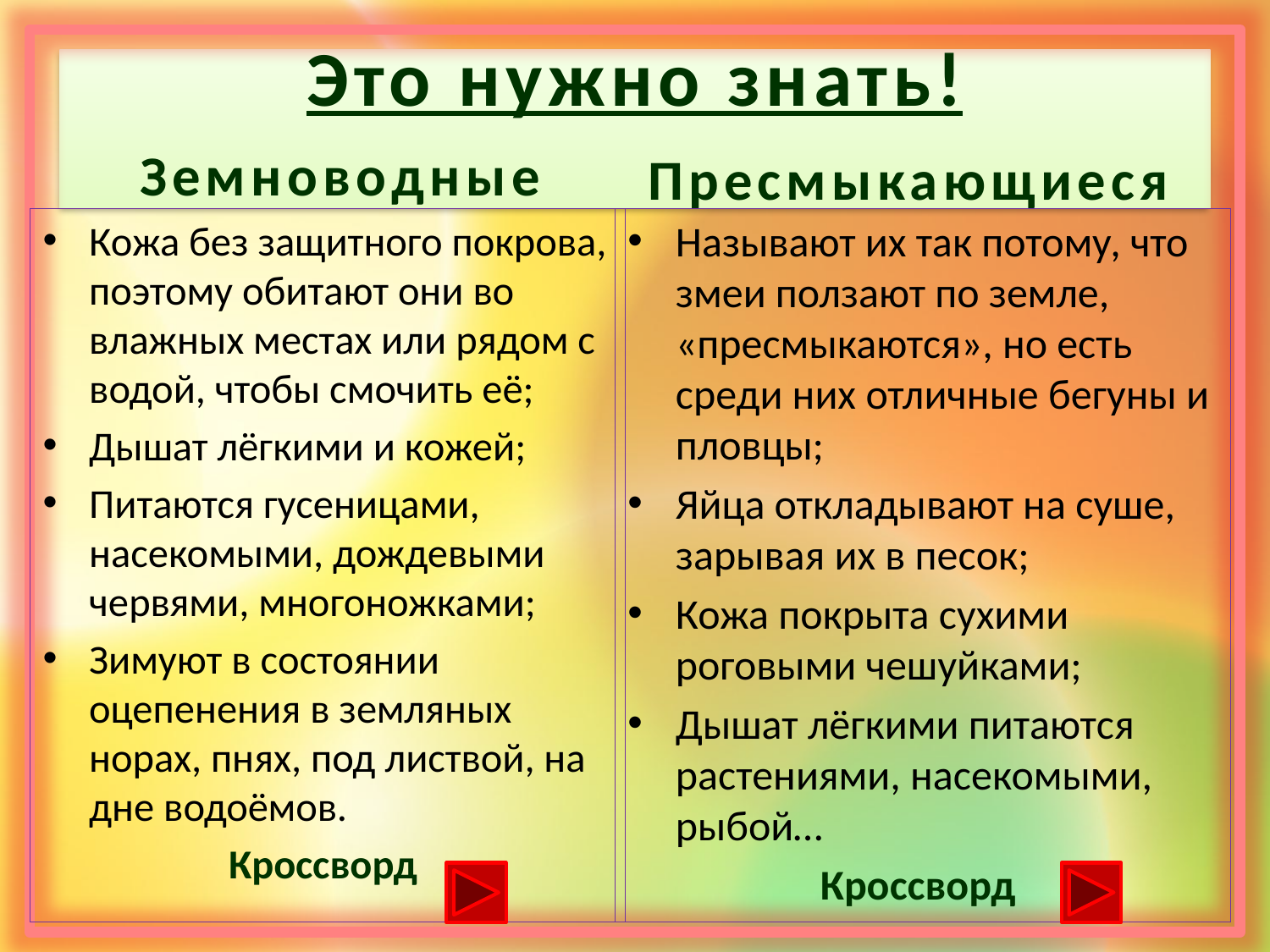

# Это нужно знать!
Пресмыкающиеся
Земноводные
Кожа без защитного покрова, поэтому обитают они во влажных местах или рядом с водой, чтобы смочить её;
Дышат лёгкими и кожей;
Питаются гусеницами, насекомыми, дождевыми червями, многоножками;
Зимуют в состоянии оцепенения в земляных норах, пнях, под листвой, на дне водоёмов.
Кроссворд

Называют их так потому, что змеи ползают по земле, «пресмыкаются», но есть среди них отличные бегуны и пловцы;
Яйца откладывают на суше, зарывая их в песок;
Кожа покрыта сухими роговыми чешуйками;
Дышат лёгкими питаются растениями, насекомыми, рыбой…
Кроссворд